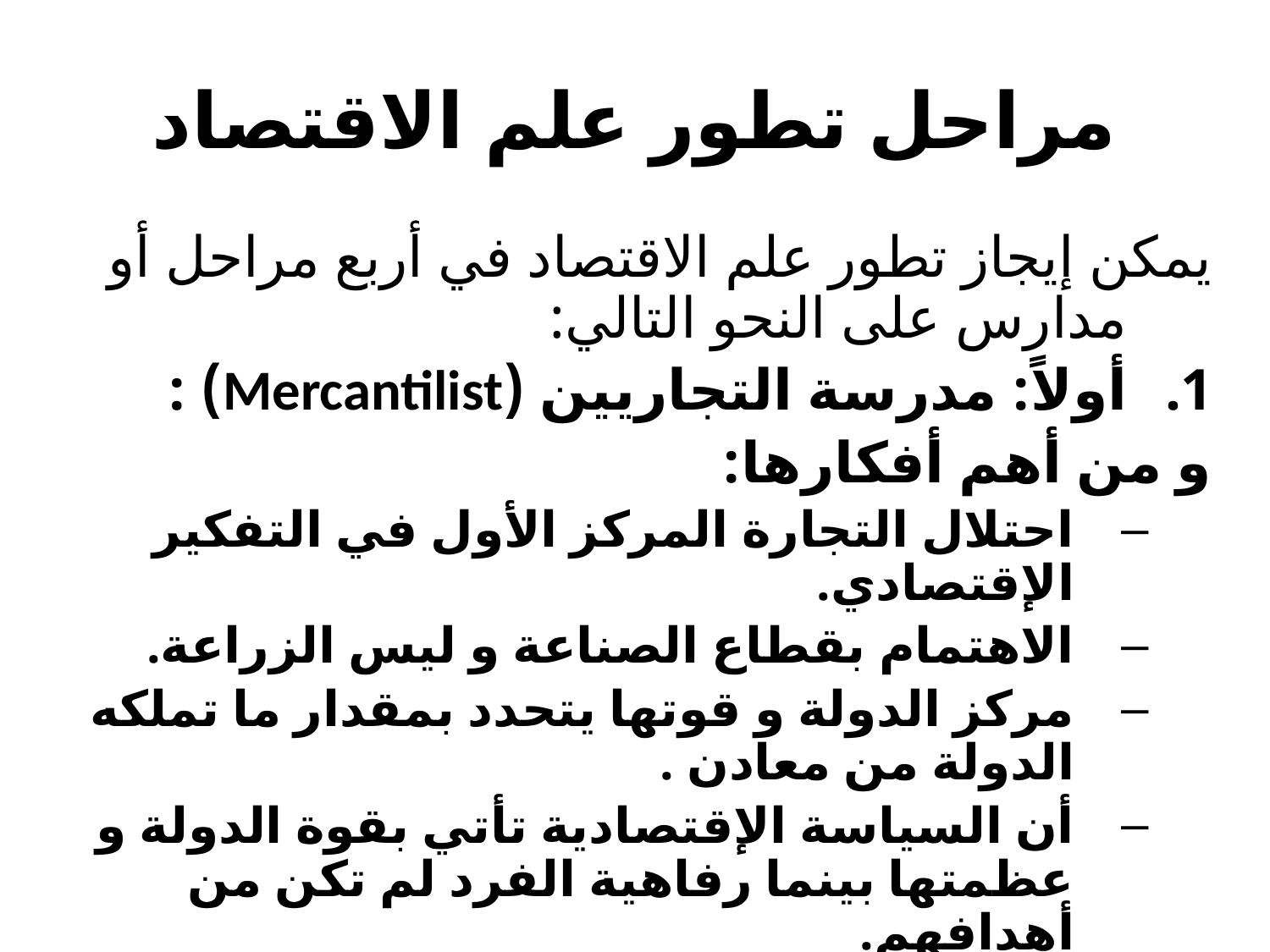

# مراحل تطور علم الاقتصاد
يمكن إيجاز تطور علم الاقتصاد في أربع مراحل أو مدارس على النحو التالي:
أولاً: مدرسة التجاريين (Mercantilist) :
و من أهم أفكارها:
احتلال التجارة المركز الأول في التفكير الإقتصادي.
الاهتمام بقطاع الصناعة و ليس الزراعة.
مركز الدولة و قوتها يتحدد بمقدار ما تملكه الدولة من معادن .
أن السياسة الإقتصادية تأتي بقوة الدولة و عظمتها بينما رفاهية الفرد لم تكن من أهدافهم.